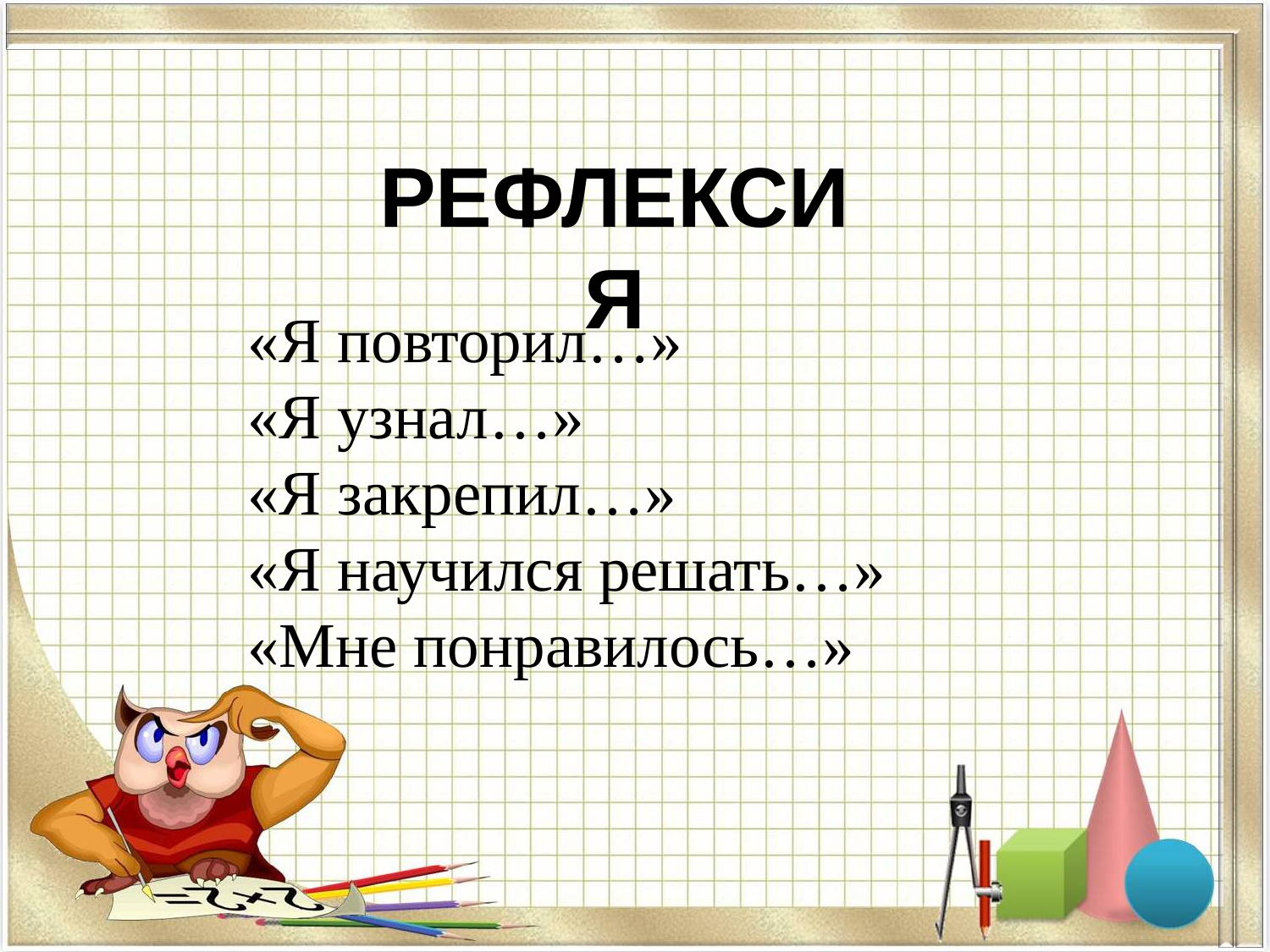

РЕФЛЕКСИЯ
«Я повторил…»
«Я узнал…»
«Я закрепил…»
«Я научился решать…»
«Мне понравилось…»